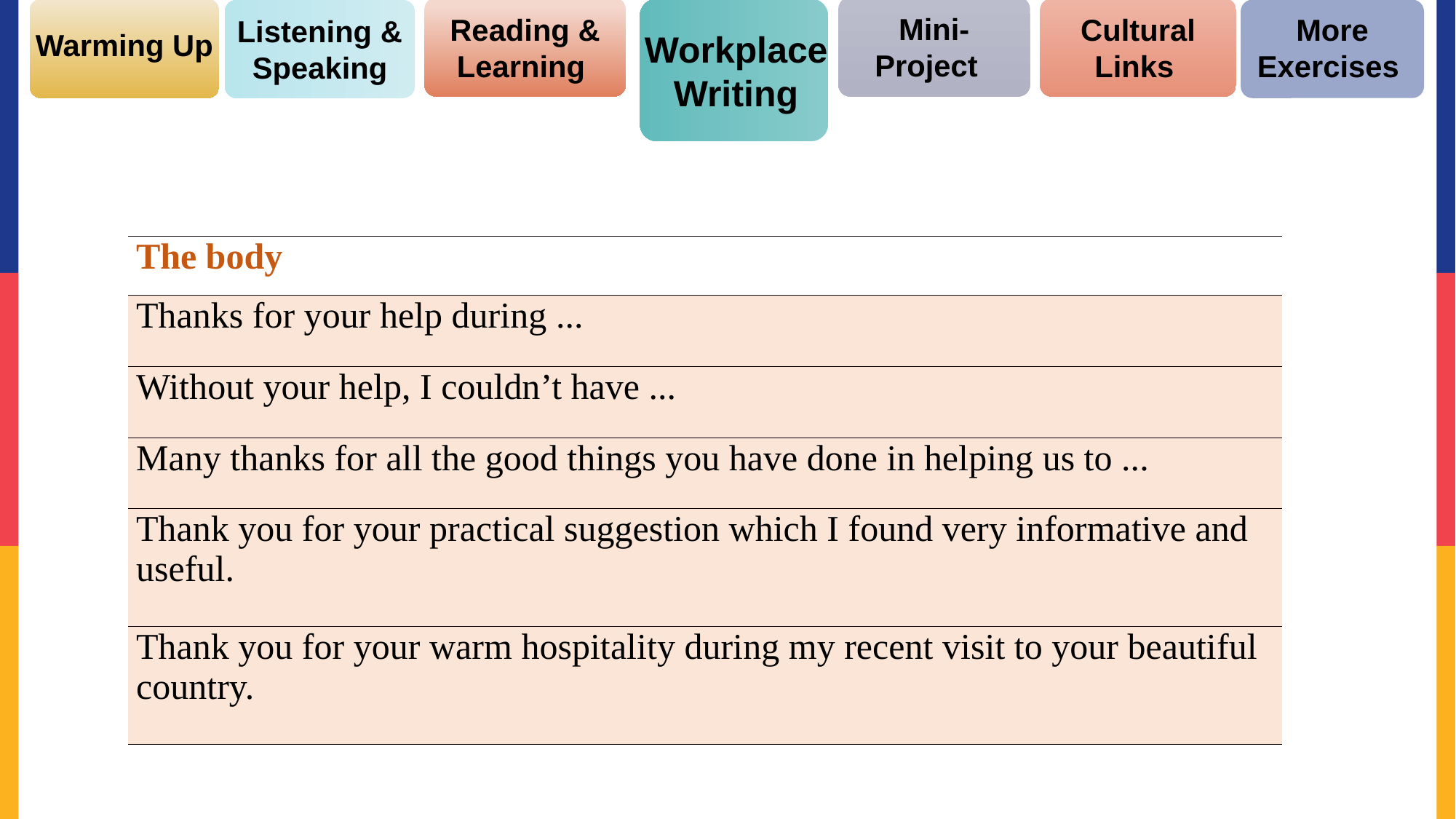

Mini-Project
Cultural Links
Reading & Learning
More Exercises
Listening & Speaking
Warming Up
Workplace Writing
| The body |
| --- |
| Thanks for your help during ... |
| Without your help, I couldn’t have ... |
| Many thanks for all the good things you have done in helping us to ... |
| Thank you for your practical suggestion which I found very informative and useful. |
| Thank you for your warm hospitality during my recent visit to your beautiful country. |